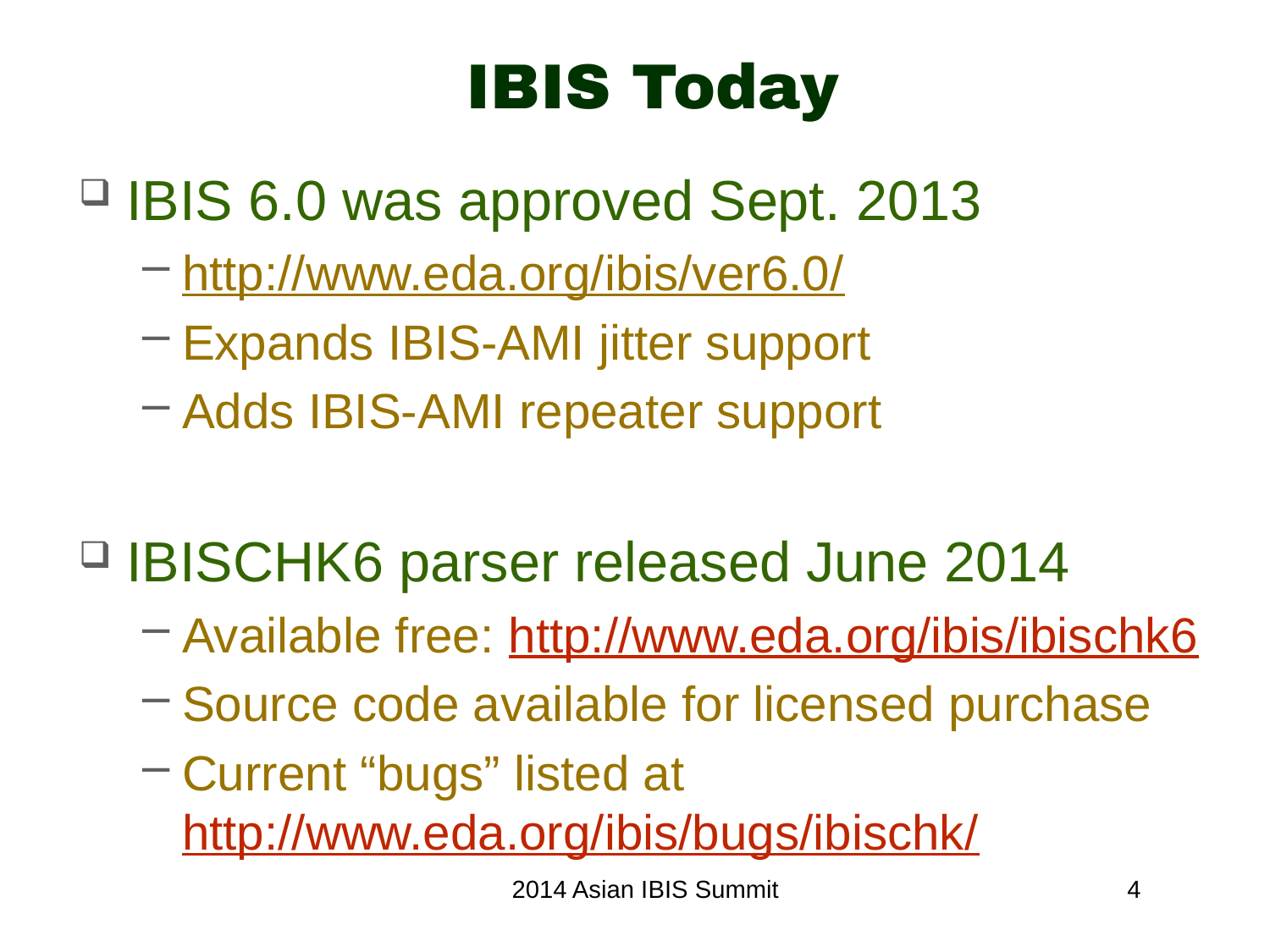

# IBIS Today
IBIS 6.0 was approved Sept. 2013
http://www.eda.org/ibis/ver6.0/
Expands IBIS-AMI jitter support
Adds IBIS-AMI repeater support

IBISCHK6 parser released June 2014
Available free: http://www.eda.org/ibis/ibischk6
Source code available for licensed purchase
Current “bugs” listed at http://www.eda.org/ibis/bugs/ibischk/

2014 Asian IBIS Summit

4